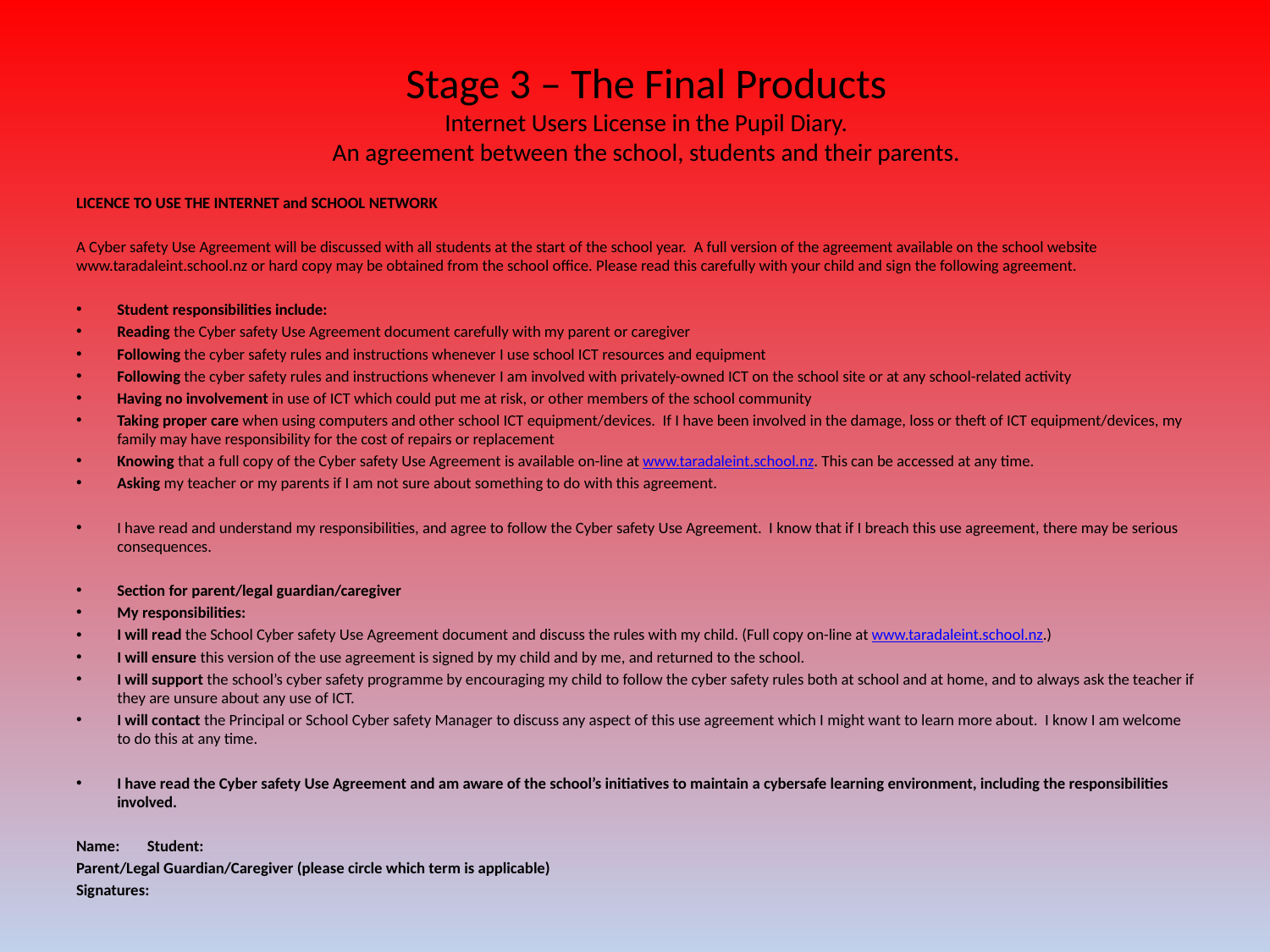

# Stage 3 – The Final Products Internet Users License in the Pupil Diary. An agreement between the school, students and their parents.
LICENCE TO USE THE INTERNET and SCHOOL NETWORK

A Cyber safety Use Agreement will be discussed with all students at the start of the school year.  A full version of the agreement available on the school website www.taradaleint.school.nz or hard copy may be obtained from the school office. Please read this carefully with your child and sign the following agreement.

Student responsibilities include:
Reading the Cyber safety Use Agreement document carefully with my parent or caregiver
Following the cyber safety rules and instructions whenever I use school ICT resources and equipment
Following the cyber safety rules and instructions whenever I am involved with privately-owned ICT on the school site or at any school-related activity
Having no involvement in use of ICT which could put me at risk, or other members of the school community
Taking proper care when using computers and other school ICT equipment/devices.  If I have been involved in the damage, loss or theft of ICT equipment/devices, my family may have responsibility for the cost of repairs or replacement
Knowing that a full copy of the Cyber safety Use Agreement is available on-line at www.taradaleint.school.nz. This can be accessed at any time.
Asking my teacher or my parents if I am not sure about something to do with this agreement.

I have read and understand my responsibilities, and agree to follow the Cyber safety Use Agreement.  I know that if I breach this use agreement, there may be serious consequences.

Section for parent/legal guardian/caregiver
My responsibilities:
I will read the School Cyber safety Use Agreement document and discuss the rules with my child. (Full copy on-line at www.taradaleint.school.nz.)
I will ensure this version of the use agreement is signed by my child and by me, and returned to the school.
I will support the school’s cyber safety programme by encouraging my child to follow the cyber safety rules both at school and at home, and to always ask the teacher if they are unsure about any use of ICT.
I will contact the Principal or School Cyber safety Manager to discuss any aspect of this use agreement which I might want to learn more about.  I know I am welcome to do this at any time.

I have read the Cyber safety Use Agreement and am aware of the school’s initiatives to maintain a cybersafe learning environment, including the responsibilities involved.

Name:  					Student:
Parent/Legal Guardian/Caregiver (please circle which term is applicable)
Signatures: